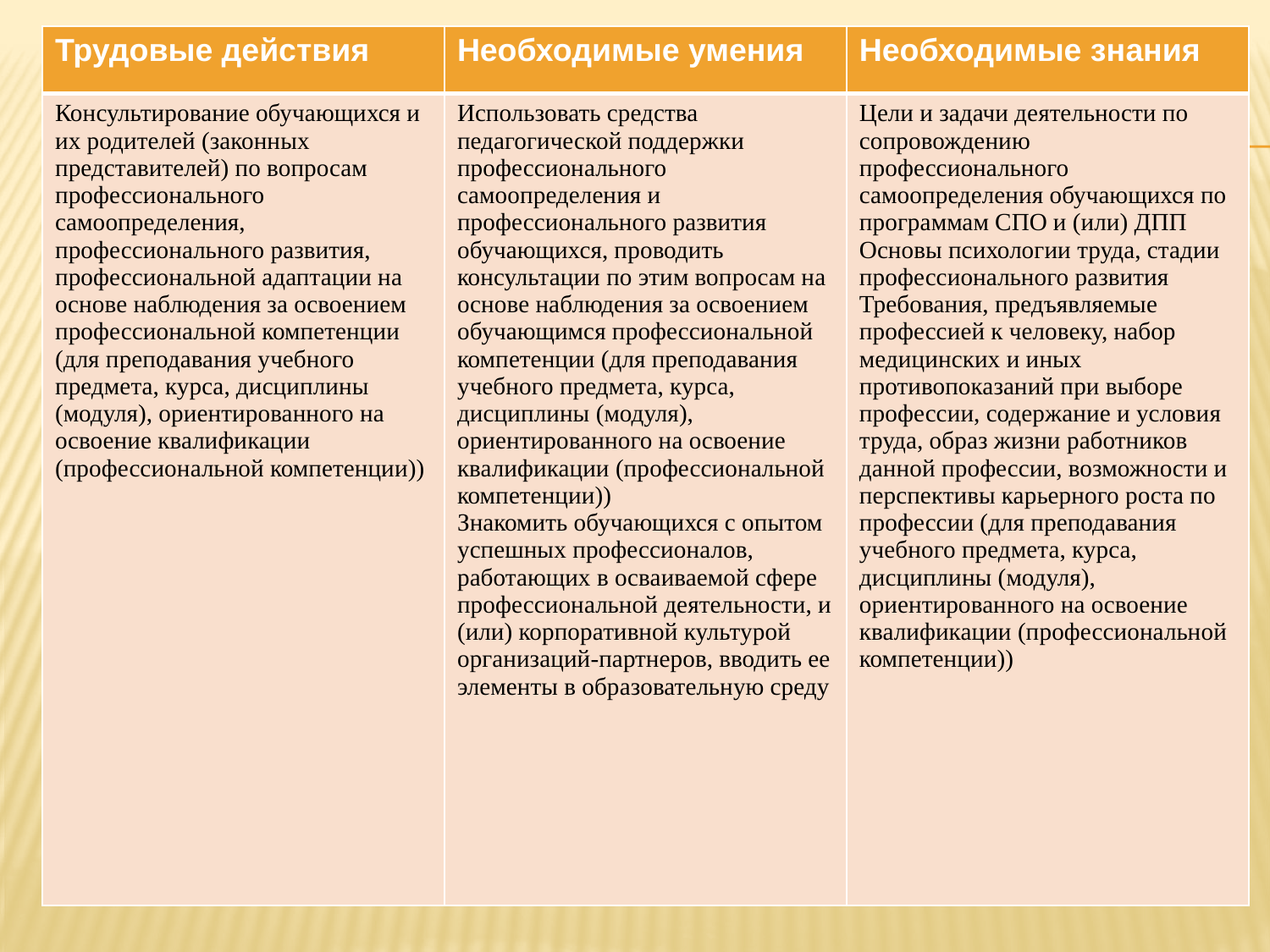

| Трудовые действия | Необходимые умения | Необходимые знания |
| --- | --- | --- |
| Консультирование обучающихся и их родителей (законных представителей) по вопросам профессионального самоопределения, профессионального развития, профессиональной адаптации на основе наблюдения за освоением профессиональной компетенции (для преподавания учебного предмета, курса, дисциплины (модуля), ориентированного на освоение квалификации (профессиональной компетенции)) | Использовать средства педагогической поддержки профессионального самоопределения и профессионального развития обучающихся, проводить консультации по этим вопросам на основе наблюдения за освоением обучающимся профессиональной компетенции (для преподавания учебного предмета, курса, дисциплины (модуля), ориентированного на освоение квалификации (профессиональной компетенции)) Знакомить обучающихся с опытом успешных профессионалов, работающих в осваиваемой сфере профессиональной деятельности, и (или) корпоративной культурой организаций-партнеров, вводить ее элементы в образовательную среду | Цели и задачи деятельности по сопровождению профессионального самоопределения обучающихся по программам СПО и (или) ДПП Основы психологии труда, стадии профессионального развития Требования, предъявляемые профессией к человеку, набор медицинских и иных противопоказаний при выборе профессии, содержание и условия труда, образ жизни работников данной профессии, возможности и перспективы карьерного роста по профессии (для преподавания учебного предмета, курса, дисциплины (модуля), ориентированного на освоение квалификации (профессиональной компетенции)) |